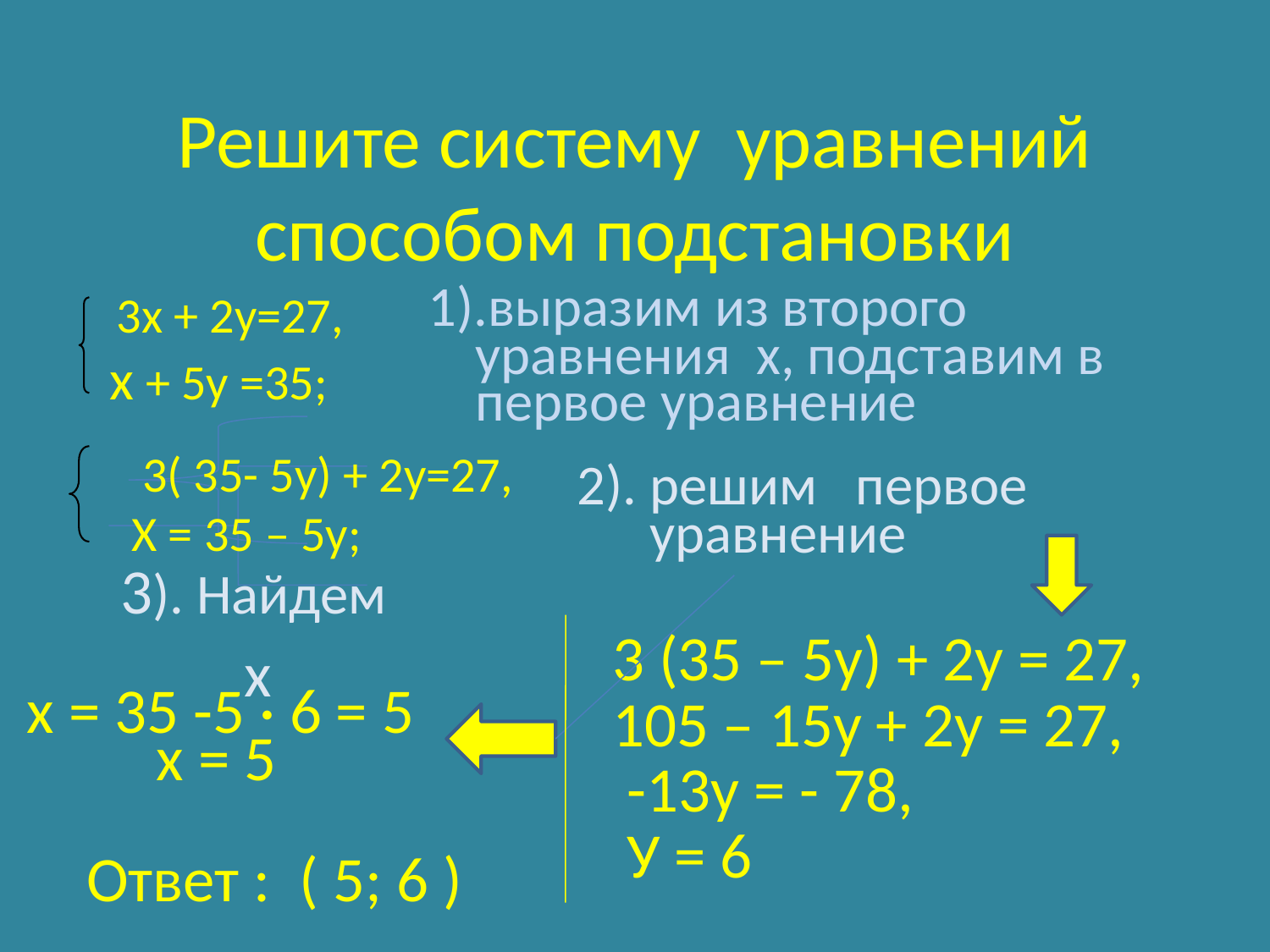

Решите систему  уравнений способом подстановки
  3х + 2у=27,
х + 5у =35;

  1).выразим из второго
      уравнения  х, подставим в
      первое уравнение

 3( 35- 5у) + 2у=27,
Х = 35 – 5у;

  2). решим   первое
        уравнение

  3). Найдем
            х

 3 (35 – 5у) + 2у = 27,
 105 – 15у + 2у = 27,
  -13у = - 78,
  У = 6
 х = 35 -5 · 6 = 5
          х = 5

 Ответ :  ( 5; 6 )